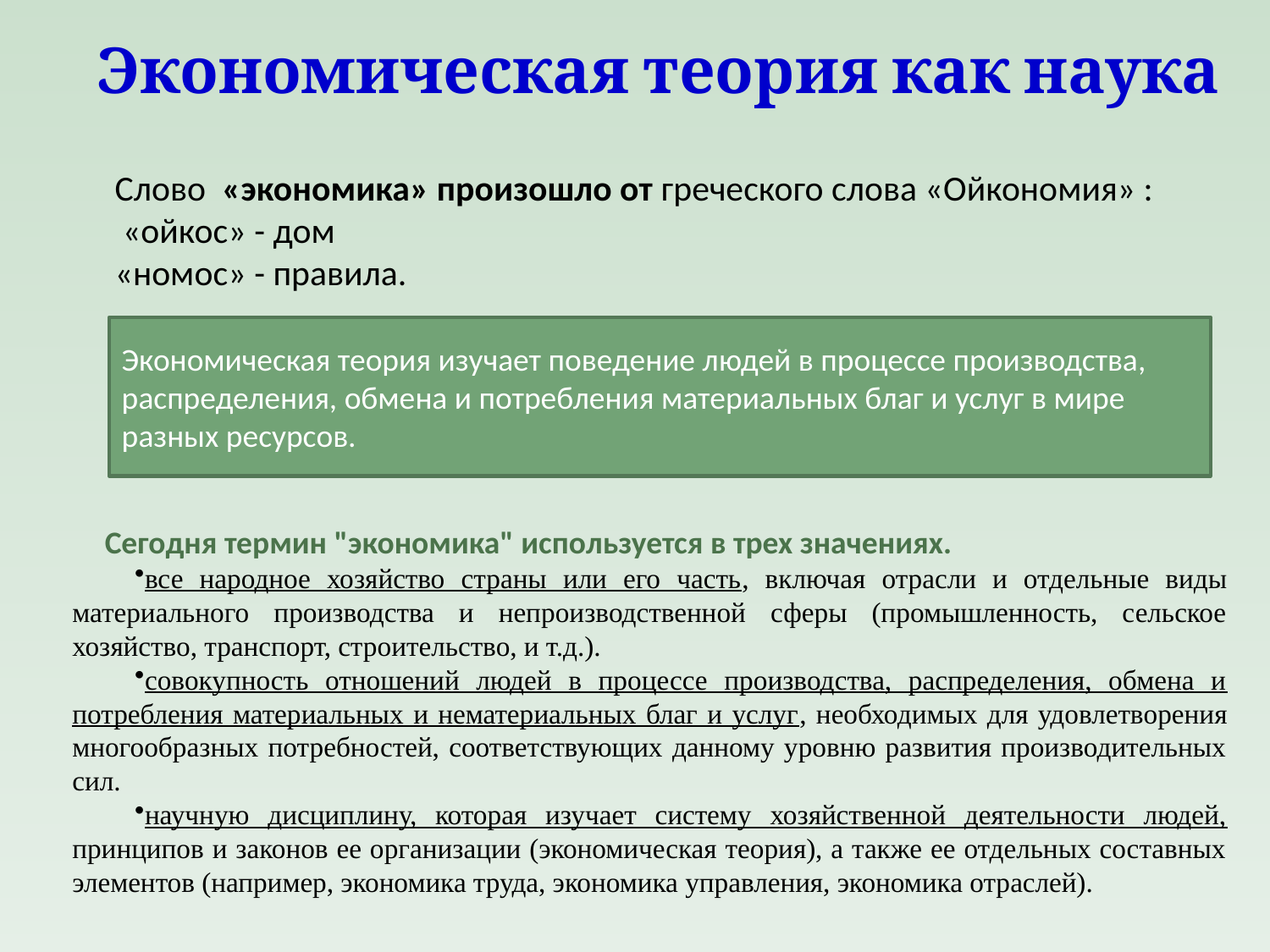

Экономическая теория как наука

Слово  «экономика» произошло от греческого слова «Ойкономия» :
 «ойкос» - дом
«номос» - правила.
Экономическая теория изучает поведение людей в процессе производства, распределения, обмена и потребления материальных благ и услуг в мире разных ресурсов.
Сегодня термин "экономика" используется в трех значениях.
все народное хозяйство страны или его часть, включая отрасли и отдельные виды материального производства и непроизводственной сферы (промышленность, сельское хозяйство, транспорт, строительство, и т.д.).
совокупность отношений людей в процессе производства, распределения, обмена и потребления материальных и нематериальных благ и услуг, необходимых для удовлетворения многообразных потребностей, соответствующих данному уровню развития производительных сил.
научную дисциплину, которая изучает систему хозяйственной деятельности людей, принципов и законов ее организации (экономическая теория), а также ее отдельных составных элементов (например, экономика труда, экономика управления, экономика отраслей).